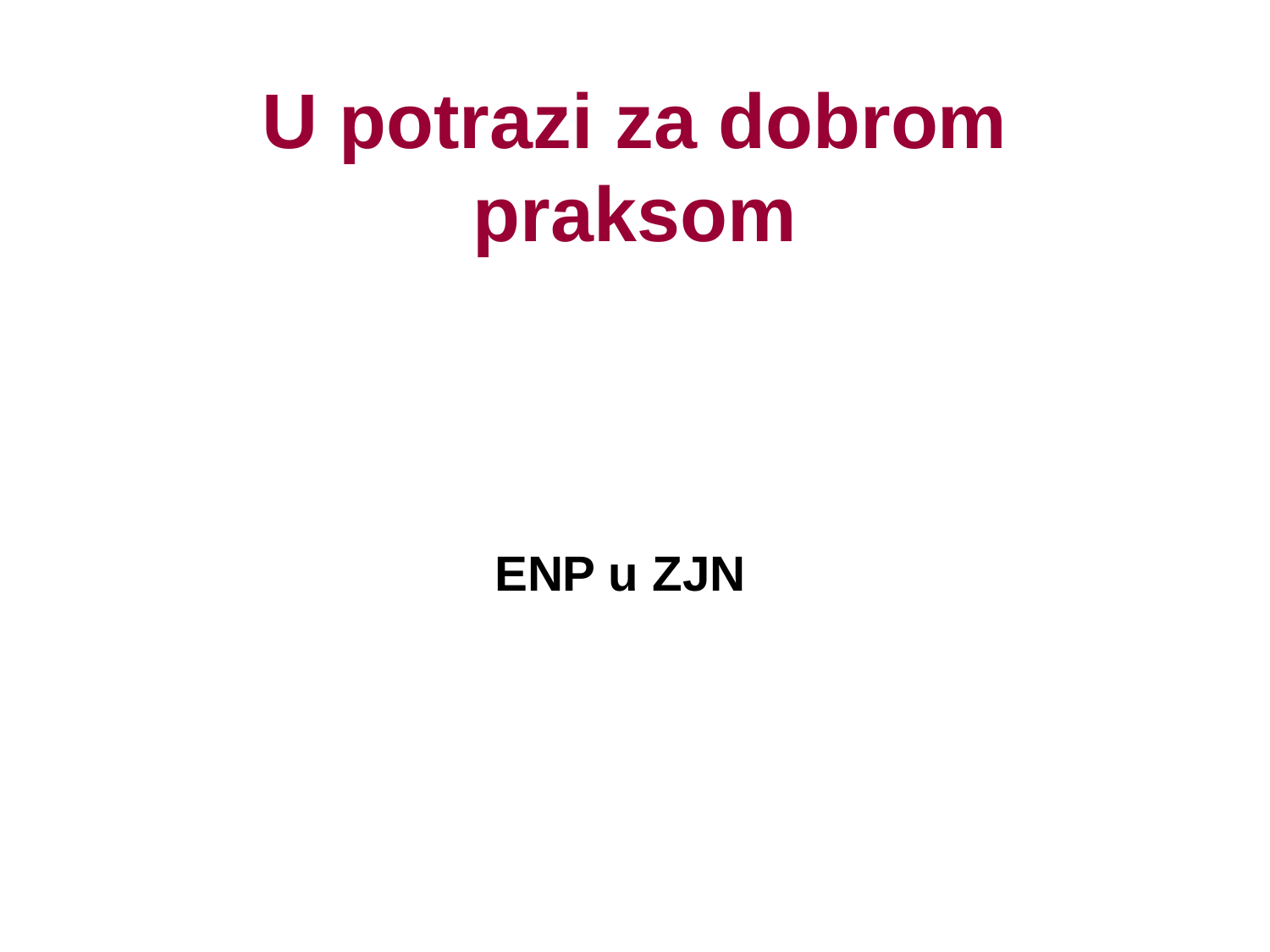

U potrazi za dobrom praksom
# ENP u ZJN